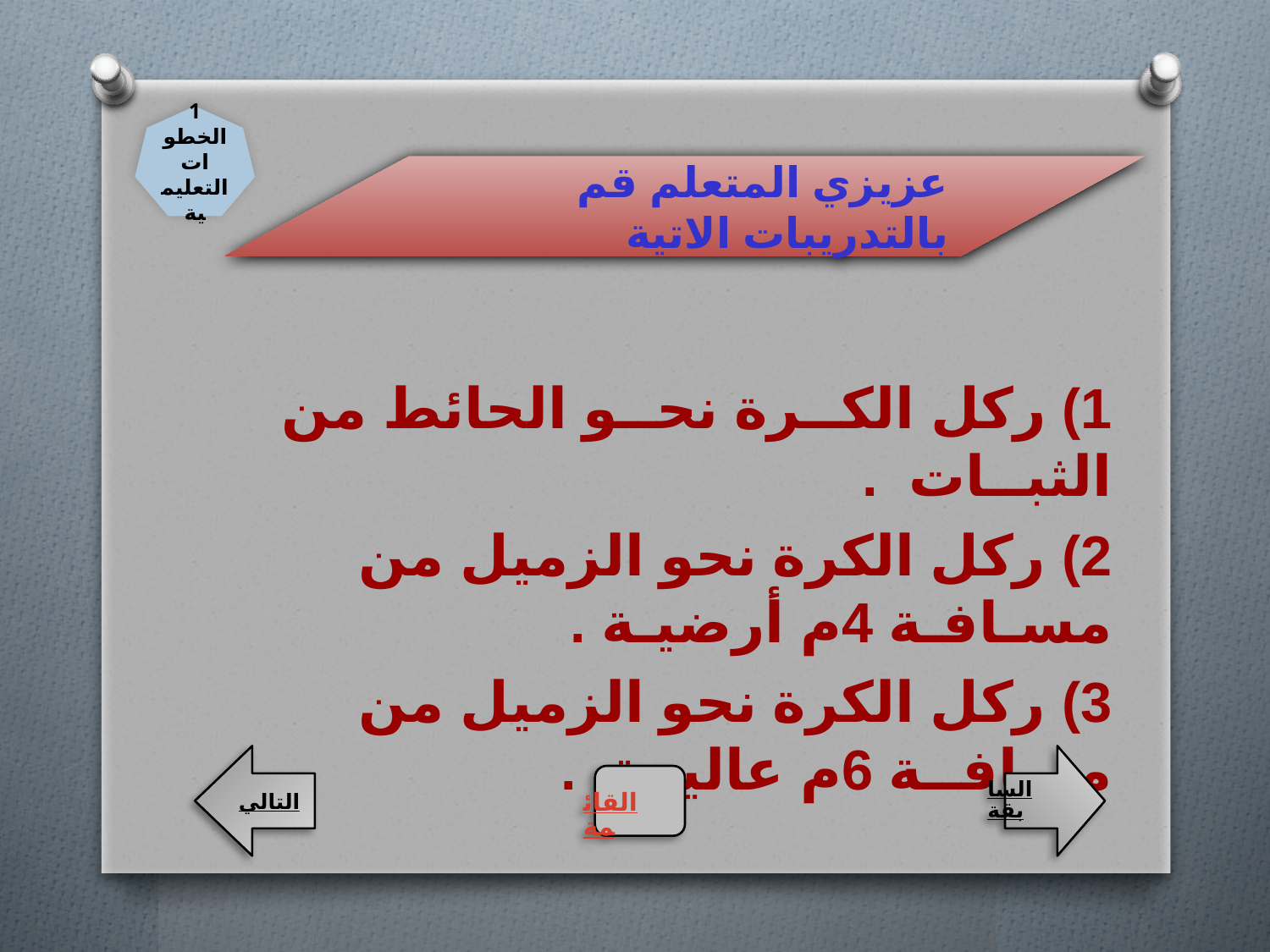

1
الخطوات التعليمية
عزيزي المتعلم قم بالتدريبات الاتية
#
1) ركل الكــرة نحــو الحائط من الثبــات  .
2) ركل الكرة نحو الزميل من مسـافـة 4م أرضيـة .
3) ركل الكرة نحو الزميل من مسافــة 6م عاليــة  .
التالي
السابقة
القائمة